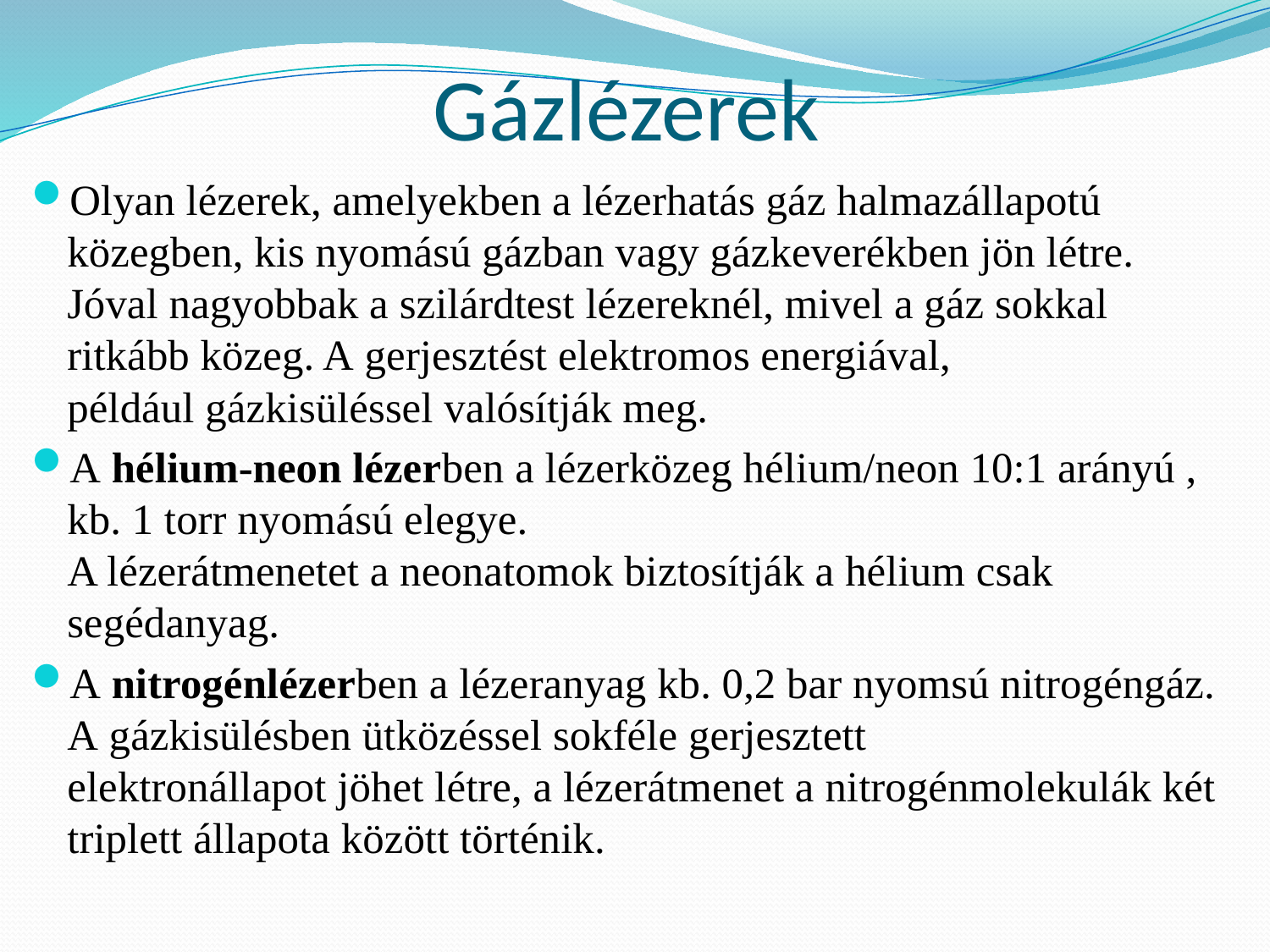

# Gázlézerek
Olyan lézerek, amelyekben a lézerhatás gáz halmazállapotú közegben, kis nyomású gázban vagy gázkeverékben jön létre.
Jóval nagyobbak a szilárdtest lézereknél, mivel a gáz sokkal ritkább közeg. A gerjesztést elektromos energiával, például gázkisüléssel valósítják meg.
A hélium-neon lézerben a lézerközeg hélium/neon 10:1 arányú , kb. 1 torr nyomású elegye.
A lézerátmenetet a neonatomok biztosítják a hélium csak segédanyag.
A nitrogénlézerben a lézeranyag kb. 0,2 bar nyomsú nitrogéngáz.
A gázkisülésben ütközéssel sokféle gerjesztett elektronállapot jöhet létre, a lézerátmenet a nitrogénmolekulák két triplett állapota között történik.